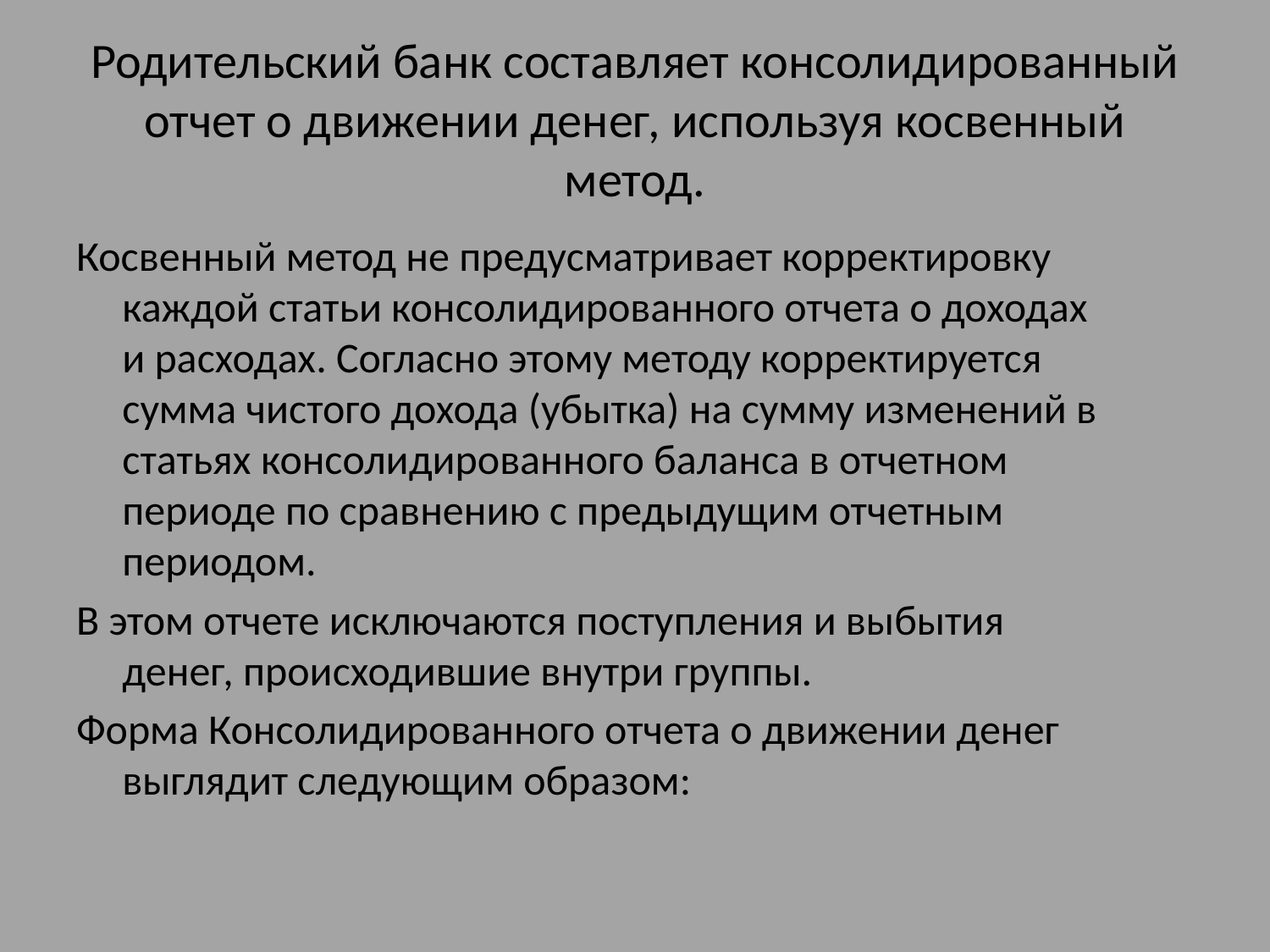

# Родительский банк составляет консолидированный отчет о движении денег, используя косвенный метод.
Косвенный метод не предусматривает корректировку каждой статьи консолидированного отчета о доходах и расходах. Согласно этому методу корректируется сумма чистого дохода (убытка) на сумму изменений в статьях консолидированного баланса в отчетном периоде по сравнению с предыдущим отчетным периодом.
В этом отчете исключаются поступления и выбытия денег, происхо­дившие внутри группы.
Форма Консолидированного отчета о движении денег выглядит сле­дующим образом: